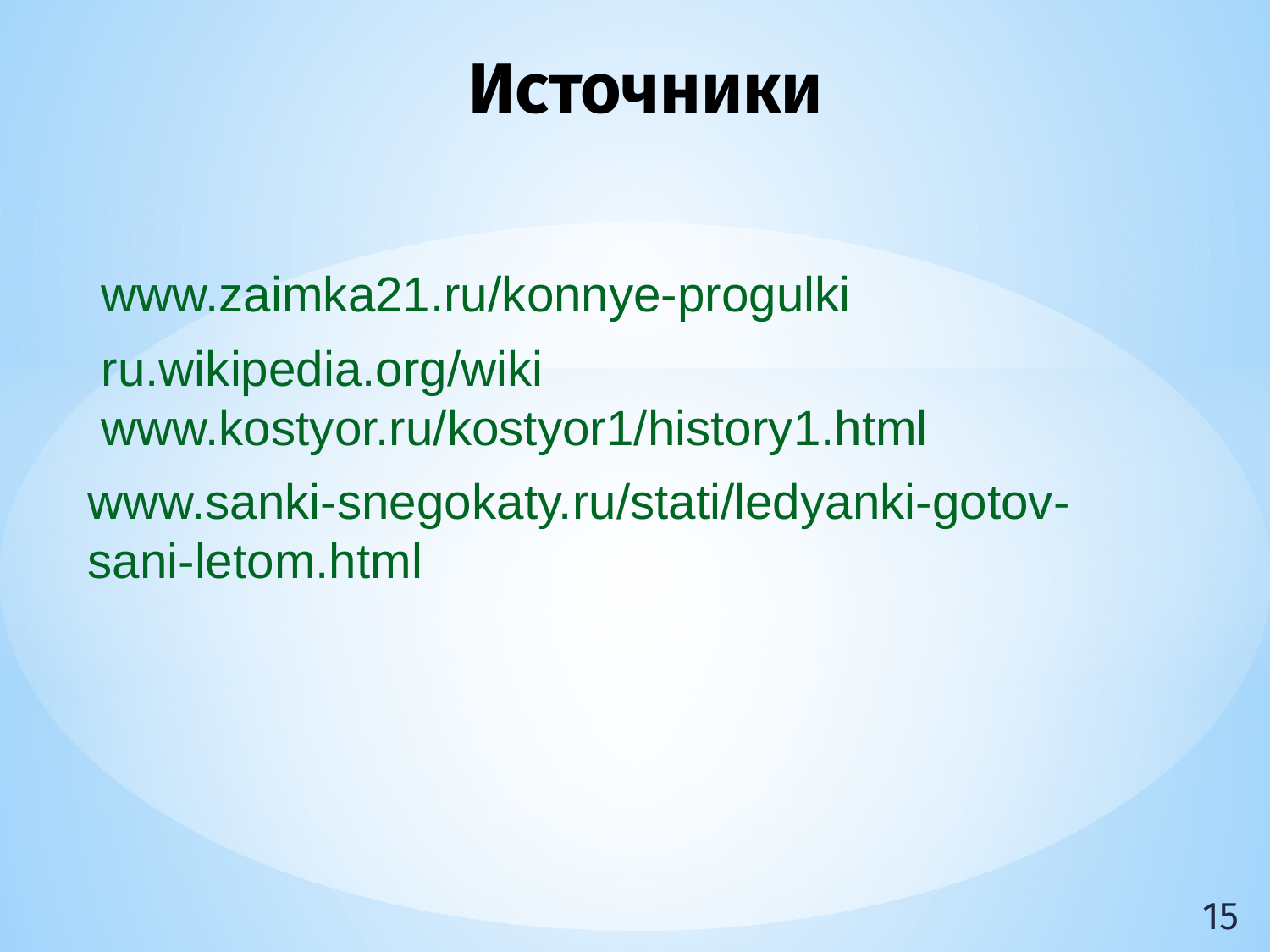

# Источники
 www.zaimka21.ru/konnye-progulki
 ru.wikipedia.org/wiki
 www.kostyor.ru/kostyor1/history1.html
www.sanki-snegokaty.ru/stati/ledyanki-gotov-sani-letom.html
15